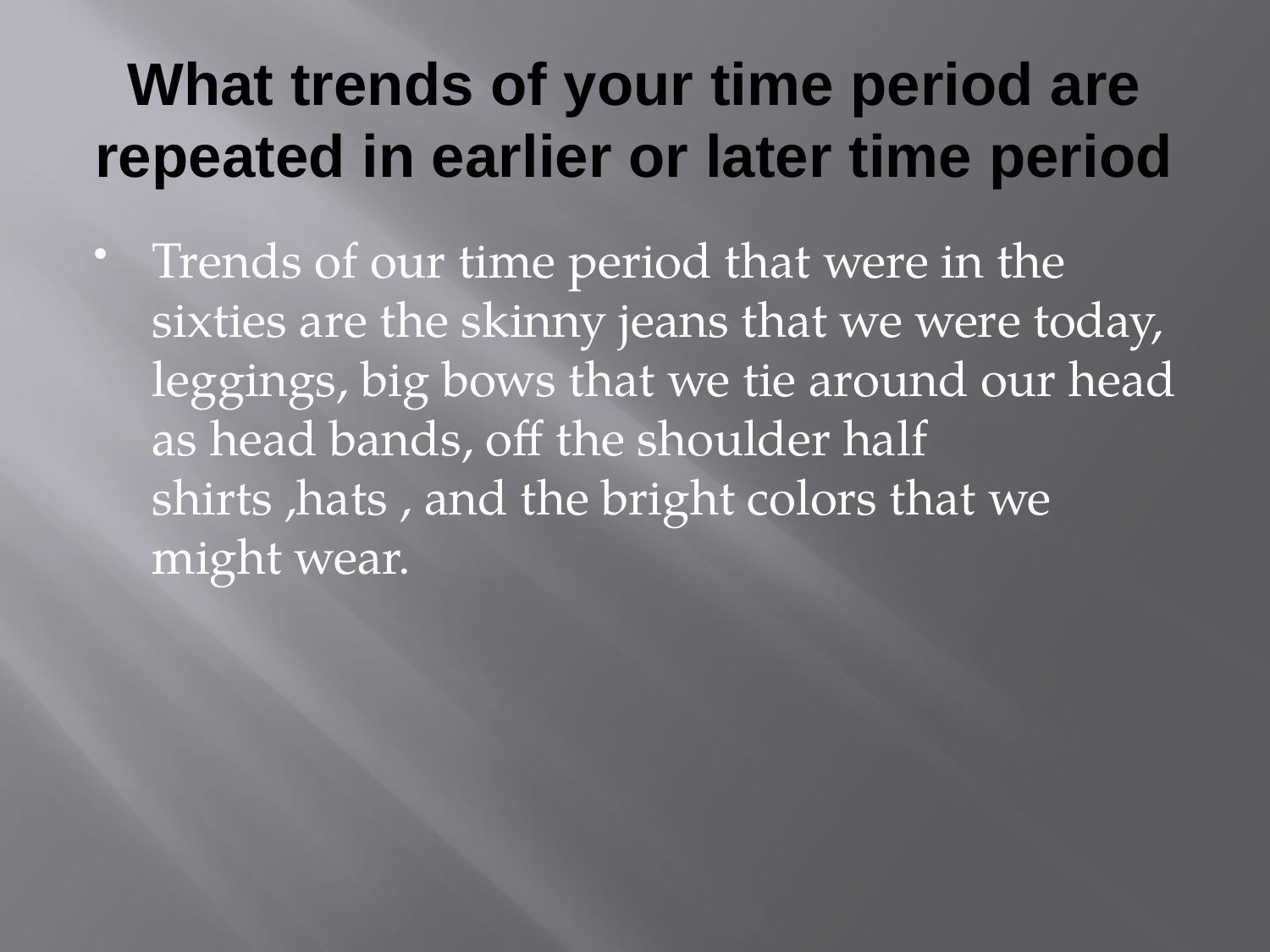

# What trends of your time period are repeated in earlier or later time period
Trends of our time period that were in the sixties are the skinny jeans that we were today, leggings, big bows that we tie around our head as head bands, off the shoulder half shirts ,hats , and the bright colors that we might wear.